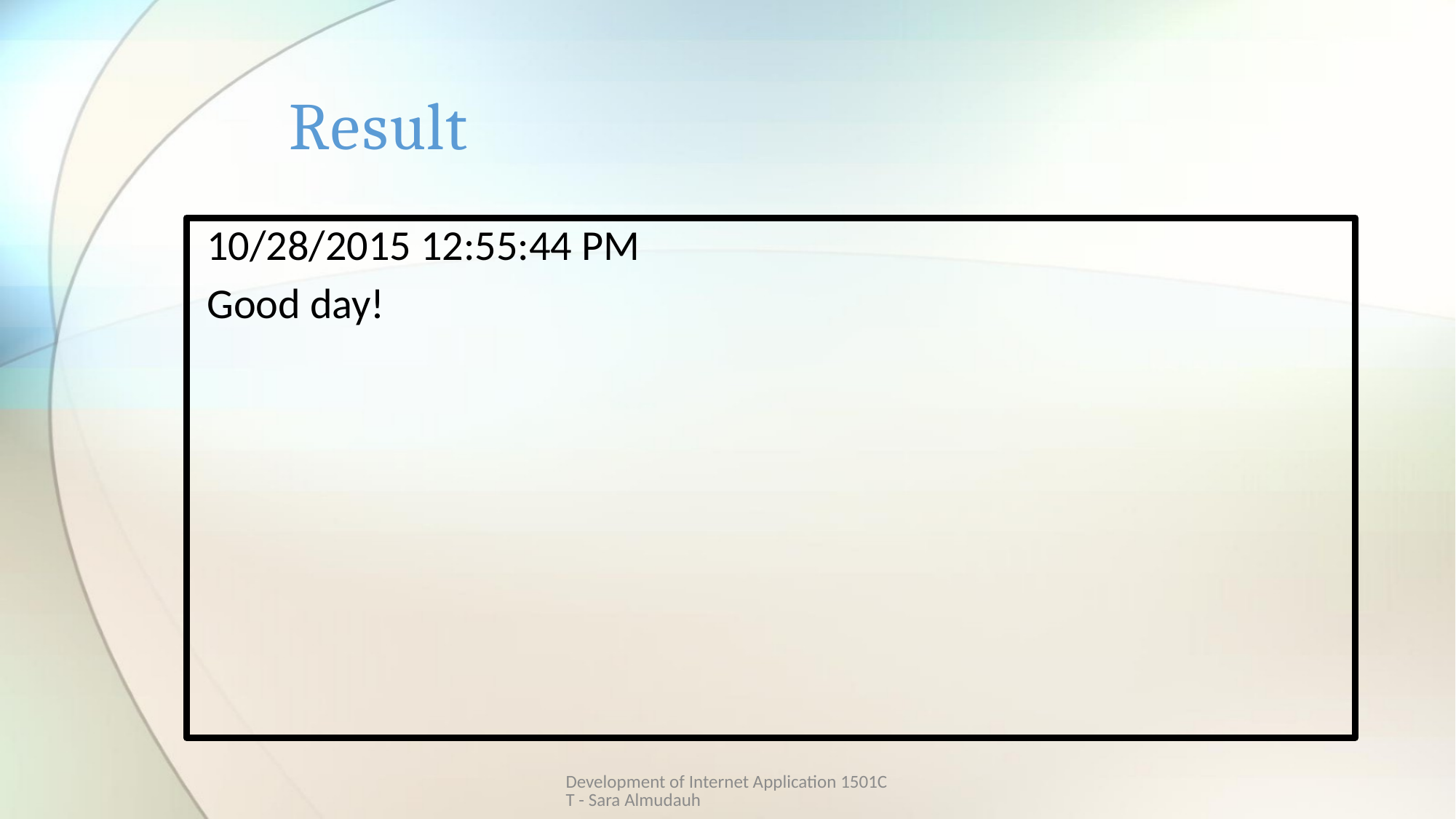

# Result
 10/28/2015 12:55:44 PM
 Good day!
Development of Internet Application 1501CT - Sara Almudauh